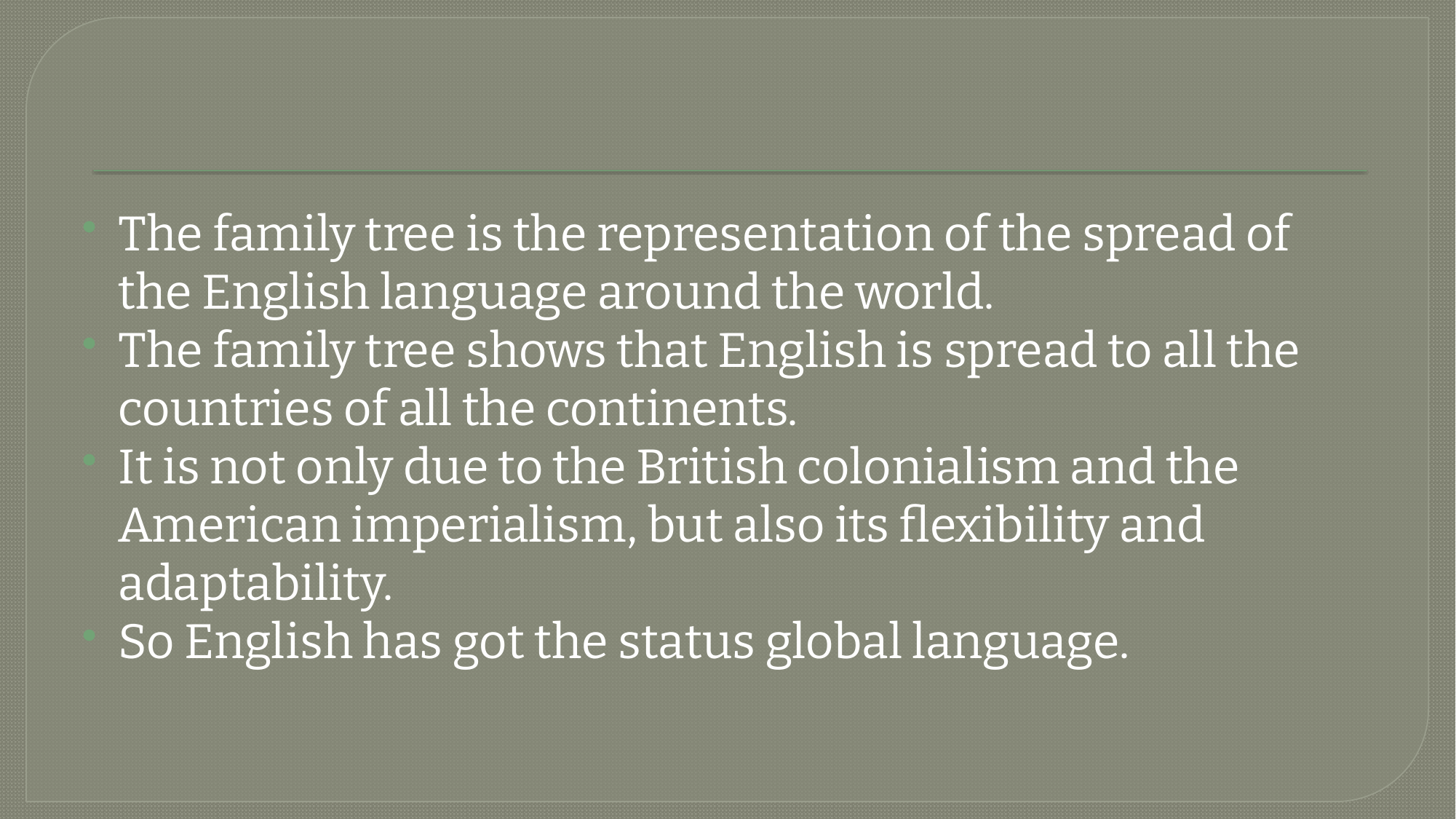

#
The family tree is the representation of the spread of the English language around the world.
The family tree shows that English is spread to all the countries of all the continents.
It is not only due to the British colonialism and the American imperialism, but also its flexibility and adaptability.
So English has got the status global language.